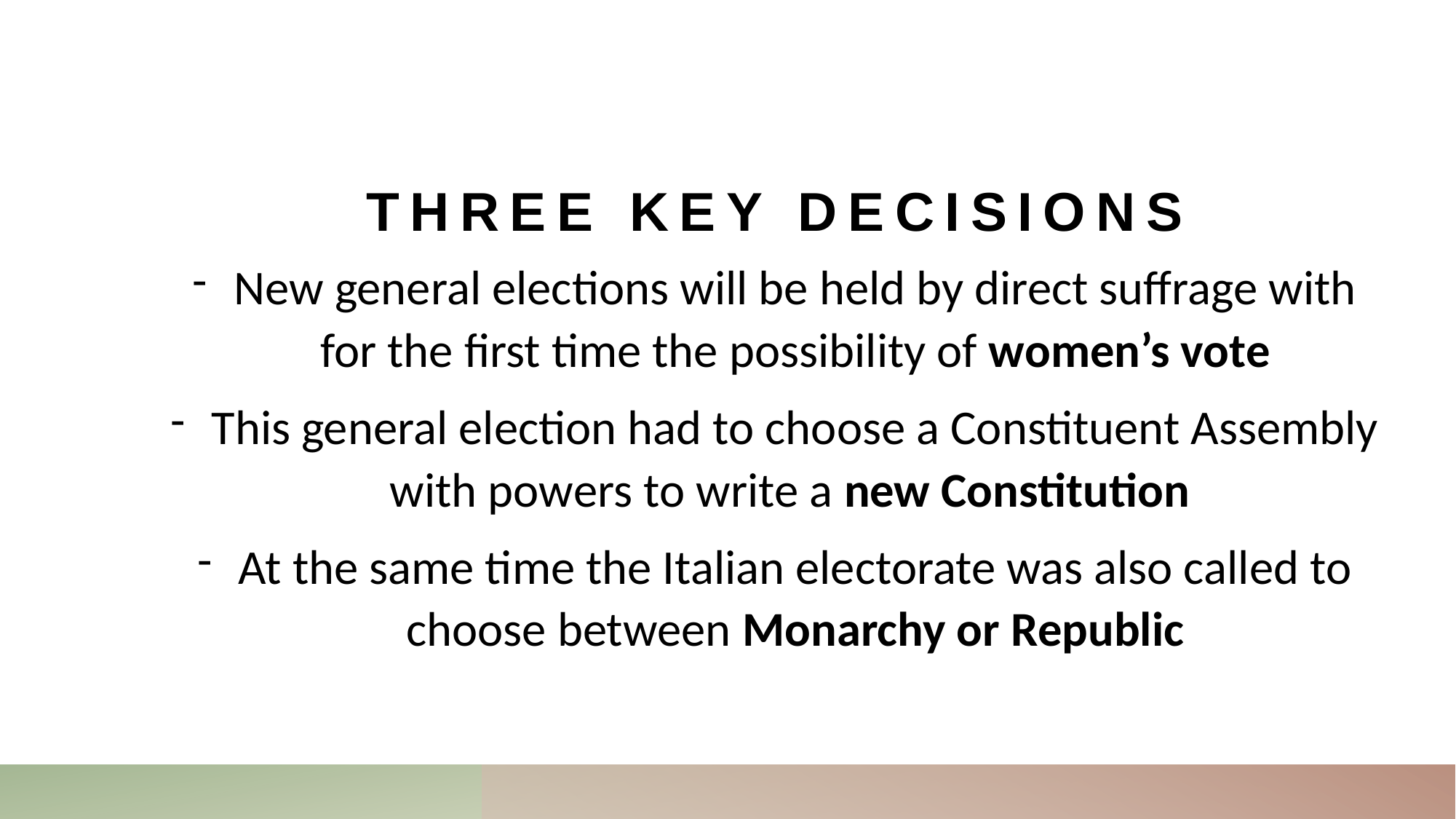

# THREE KEY DECISIONS
New general elections will be held by direct suffrage with for the first time the possibility of women’s vote
This general election had to choose a Constituent Assembly with powers to write a new Constitution
At the same time the Italian electorate was also called to choose between Monarchy or Republic